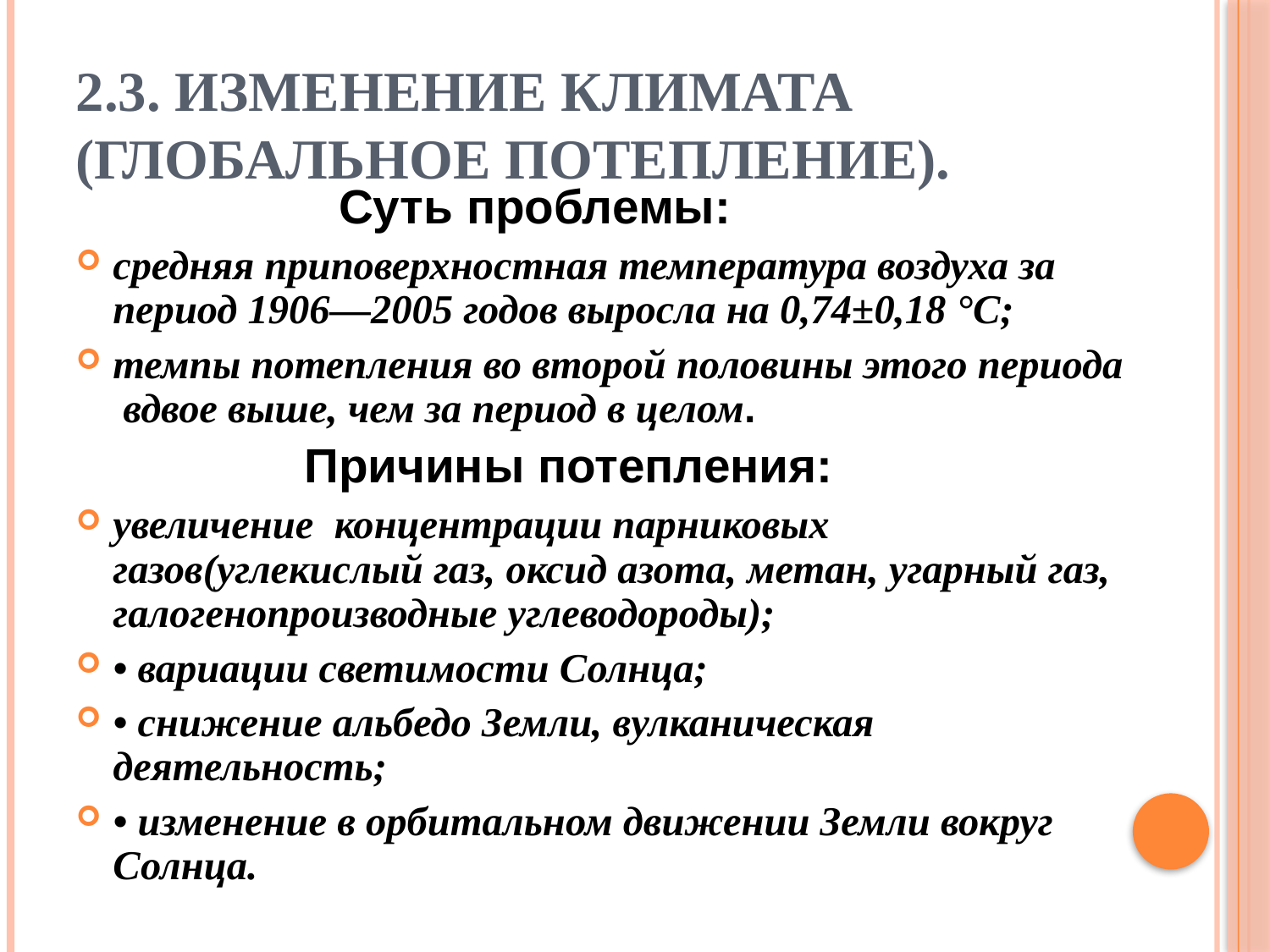

# 2.3. Изменение климата (глобальное потепление).
                       Суть проблемы:
средняя приповерхностная температура воздуха за период 1906—2005 годов выросла на 0,74±0,18 °C;
темпы потепления во второй половины этого периода  вдвое выше, чем за период в целом.
                    Причины потепления:
увеличение  концентрации парниковых газов(углекислый газ, оксид азота, метан, угарный газ, галогенопроизводные углеводороды);
• вариации светимости Солнца;
• снижение альбедо Земли, вулканическая деятельность;
• изменение в орбитальном движении Земли вокруг Солнца.